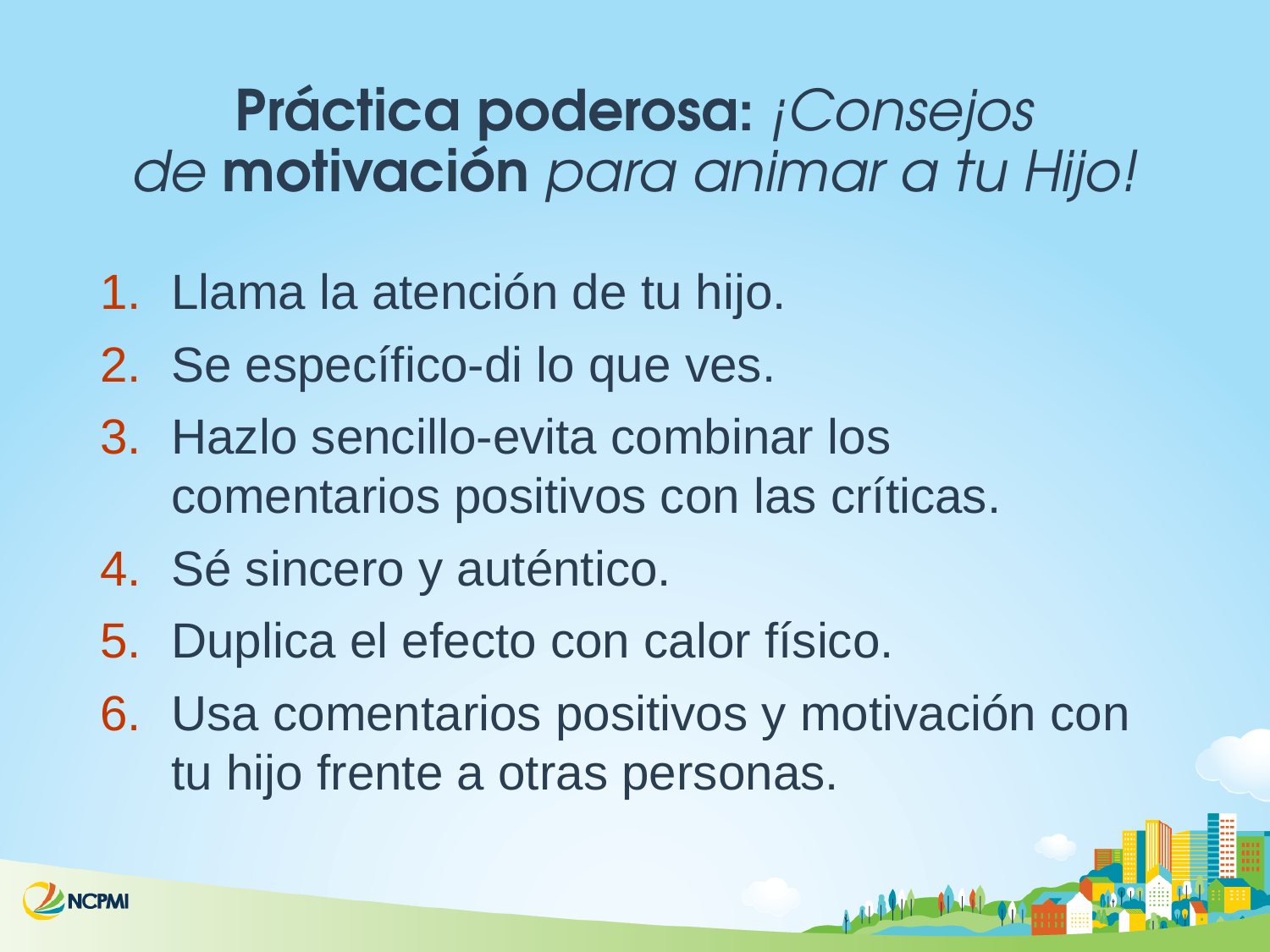

# Práctica poderosa: ¡Consejos de motivación para animar a tu Hijo!
Llama la atención de tu hijo.
Se específico-di lo que ves.
Hazlo sencillo-evita combinar los comentarios positivos con las críticas.
Sé sincero y auténtico.
Duplica el efecto con calor físico.
Usa comentarios positivos y motivación con tu hijo frente a otras personas.